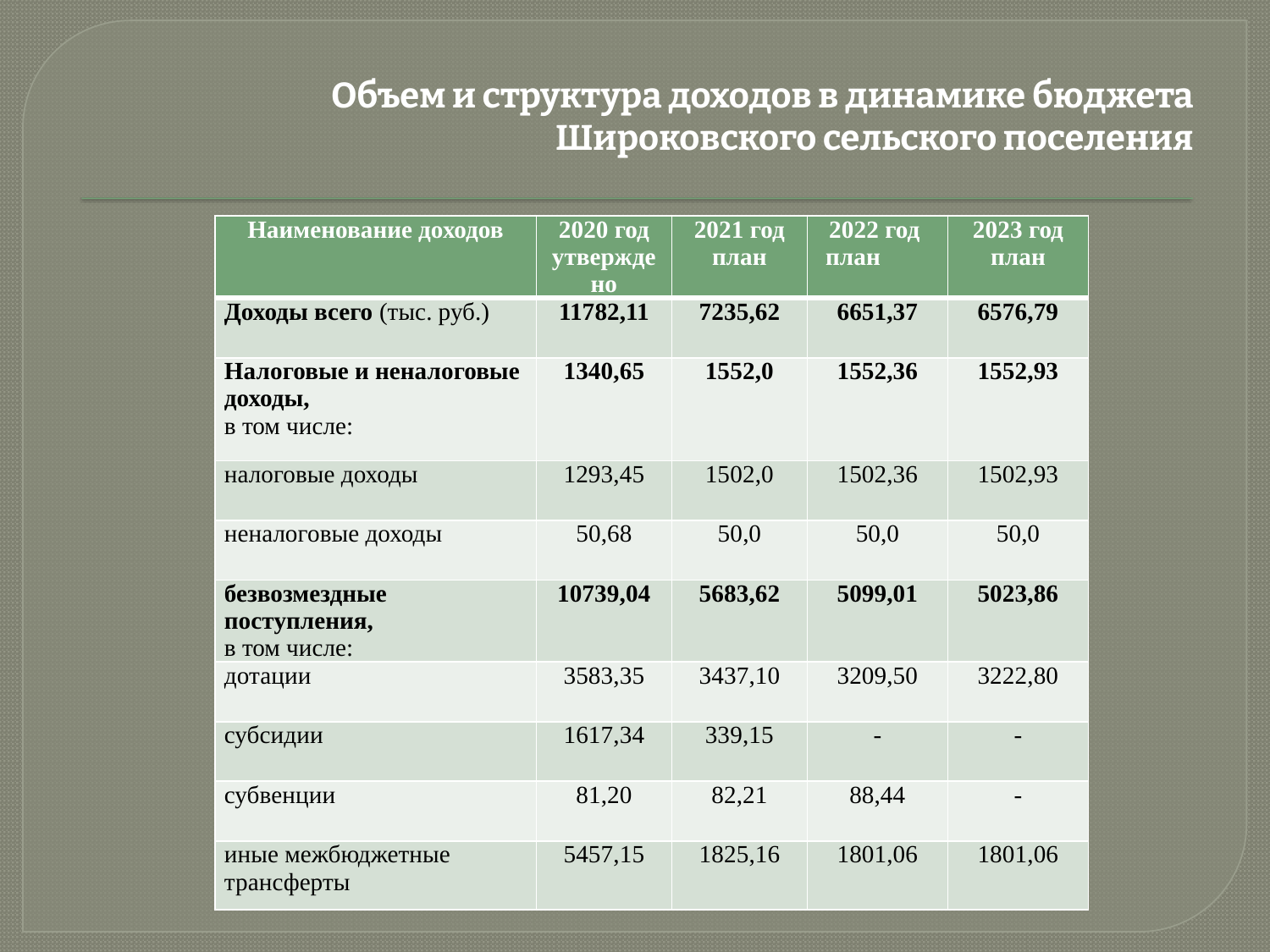

# Объем и структура доходов в динамике бюджета Широковского сельского поселения
| Наименование доходов | 2020 год утверждено | 2021 год план | 2022 год план | 2023 год план |
| --- | --- | --- | --- | --- |
| Доходы всего (тыс. руб.) | 11782,11 | 7235,62 | 6651,37 | 6576,79 |
| Налоговые и неналоговые доходы, в том числе: | 1340,65 | 1552,0 | 1552,36 | 1552,93 |
| налоговые доходы | 1293,45 | 1502,0 | 1502,36 | 1502,93 |
| неналоговые доходы | 50,68 | 50,0 | 50,0 | 50,0 |
| безвозмездные поступления, в том числе: | 10739,04 | 5683,62 | 5099,01 | 5023,86 |
| дотации | 3583,35 | 3437,10 | 3209,50 | 3222,80 |
| субсидии | 1617,34 | 339,15 | - | - |
| субвенции | 81,20 | 82,21 | 88,44 | - |
| иные межбюджетные трансферты | 5457,15 | 1825,16 | 1801,06 | 1801,06 |